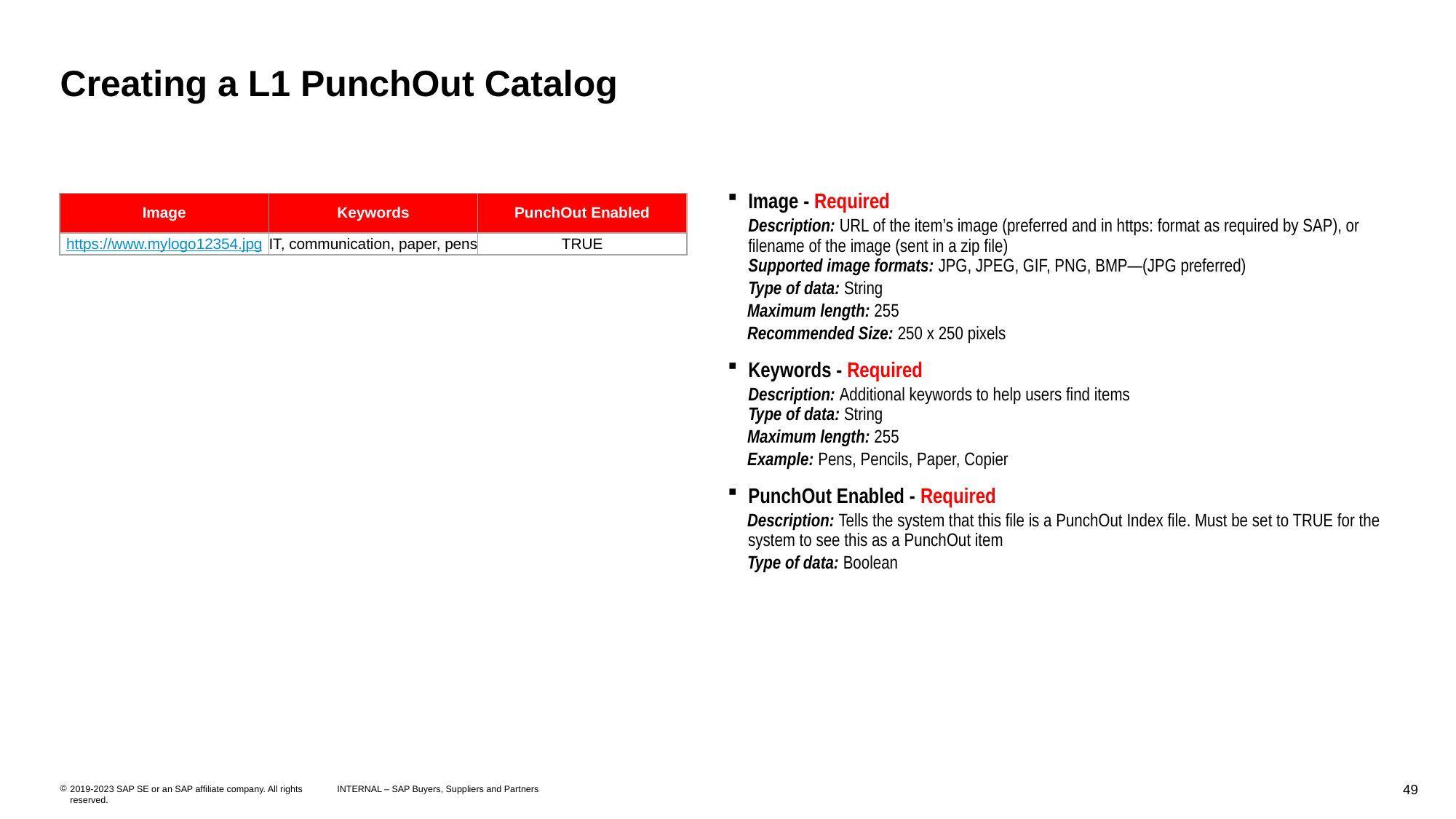

# Creating a L1 PunchOut Catalog
| Image | Keywords | PunchOut Enabled |
| --- | --- | --- |
| https://www.mylogo12354.jpg | IT, communication, paper, pens | TRUE |
Image - Required
Description: URL of the item’s image (preferred and in https: format as required by SAP), or filename of the image (sent in a zip file)
Supported image formats: JPG, JPEG, GIF, PNG, BMP—(JPG preferred)
Type of data: String
Maximum length: 255
Recommended Size: 250 x 250 pixels
Keywords - Required
Description: Additional keywords to help users find items
Type of data: String
Maximum length: 255
Example: Pens, Pencils, Paper, Copier
PunchOut Enabled - Required
Description: Tells the system that this file is a PunchOut Index file. Must be set to TRUE for the system to see this as a PunchOut item
Type of data: Boolean